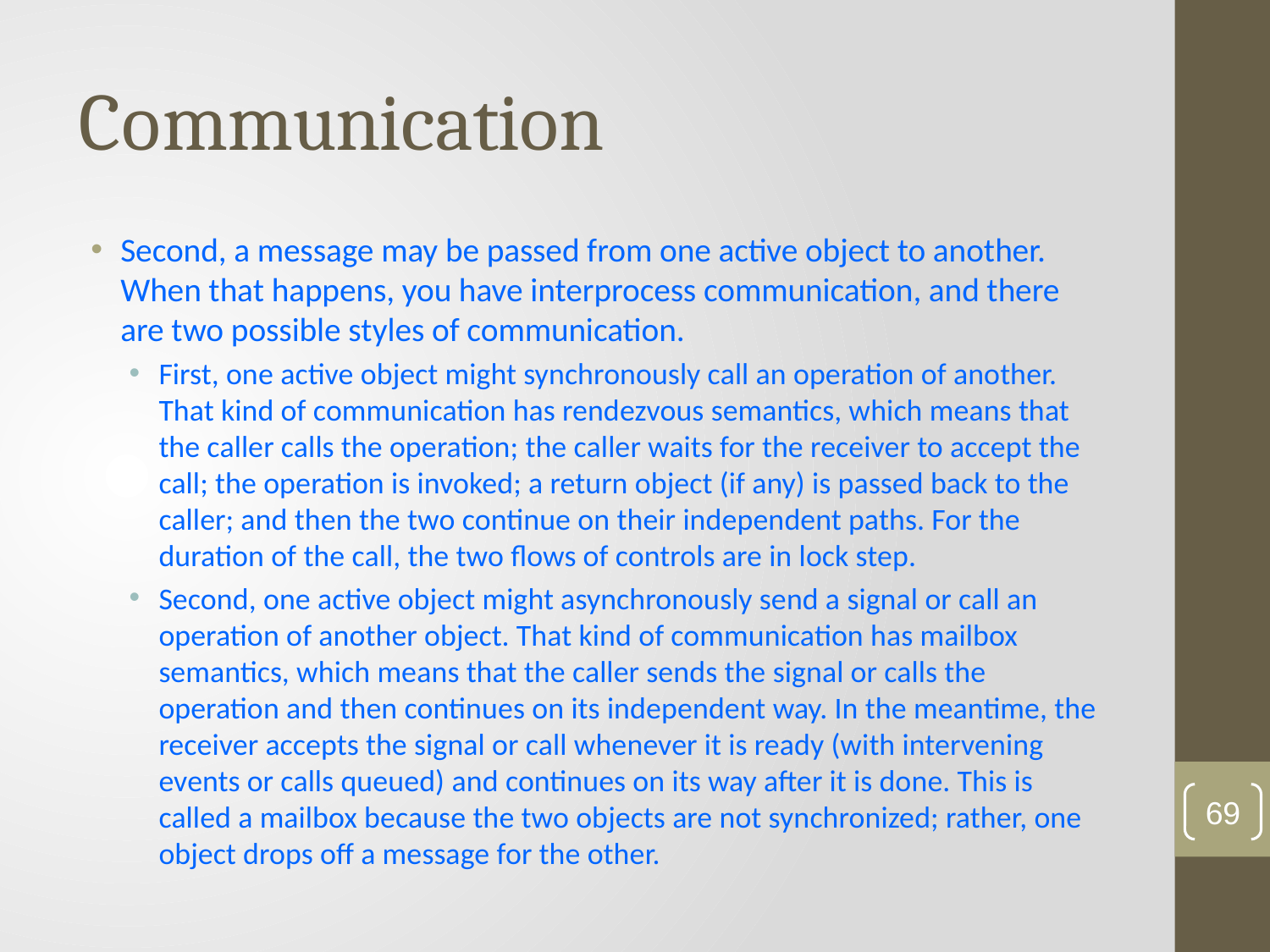

# Communication
Second, a message may be passed from one active object to another. When that happens, you have interprocess communication, and there are two possible styles of communication.
First, one active object might synchronously call an operation of another. That kind of communication has rendezvous semantics, which means that the caller calls the operation; the caller waits for the receiver to accept the call; the operation is invoked; a return object (if any) is passed back to the caller; and then the two continue on their independent paths. For the duration of the call, the two flows of controls are in lock step.
Second, one active object might asynchronously send a signal or call an operation of another object. That kind of communication has mailbox semantics, which means that the caller sends the signal or calls the operation and then continues on its independent way. In the meantime, the receiver accepts the signal or call whenever it is ready (with intervening events or calls queued) and continues on its way after it is done. This is called a mailbox because the two objects are not synchronized; rather, one object drops off a message for the other.
69